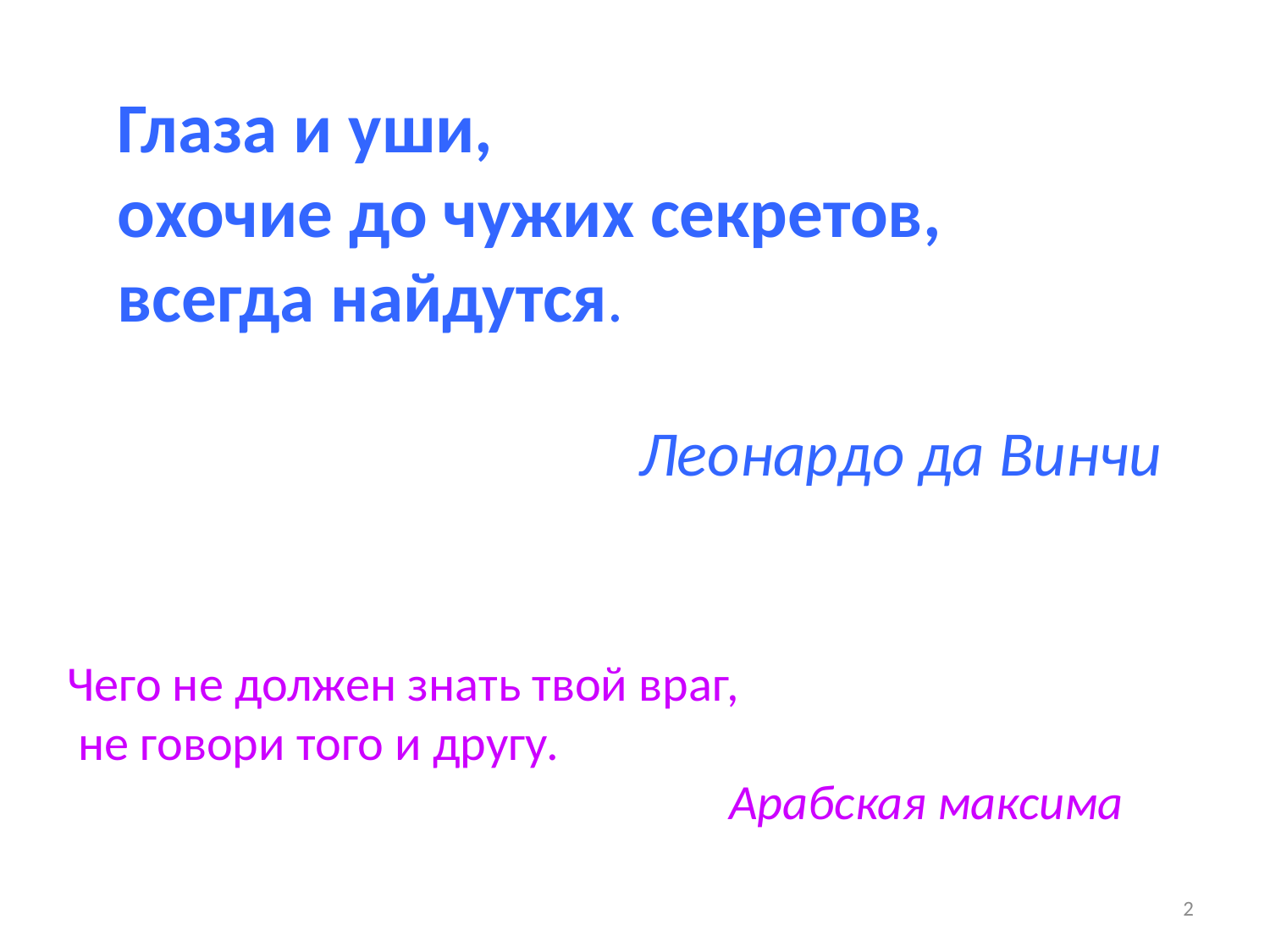

Глаза и уши,
охочие до чужих секретов,
всегда найдутся.

Леонардо да Винчи
Чего не должен знать твой враг,
 не говори того и другу.
                                                           Арабская максима
2